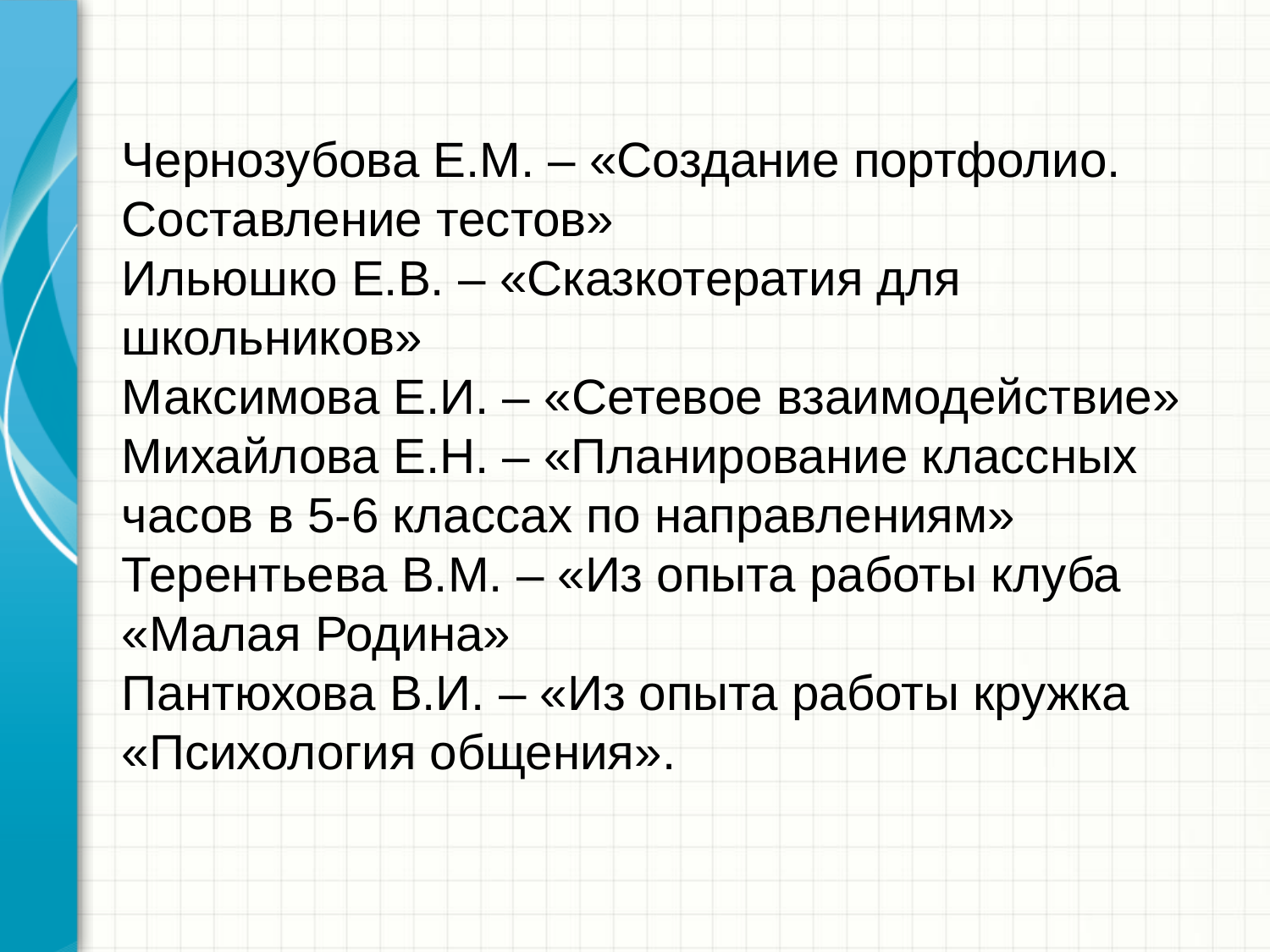

Чернозубова Е.М. – «Создание портфолио. Составление тестов»
Ильюшко Е.В. – «Сказкотератия для школьников»
Максимова Е.И. – «Сетевое взаимодействие»
Михайлова Е.Н. – «Планирование классных часов в 5-6 классах по направлениям»
Терентьева В.М. – «Из опыта работы клуба «Малая Родина»
Пантюхова В.И. – «Из опыта работы кружка «Психология общения».